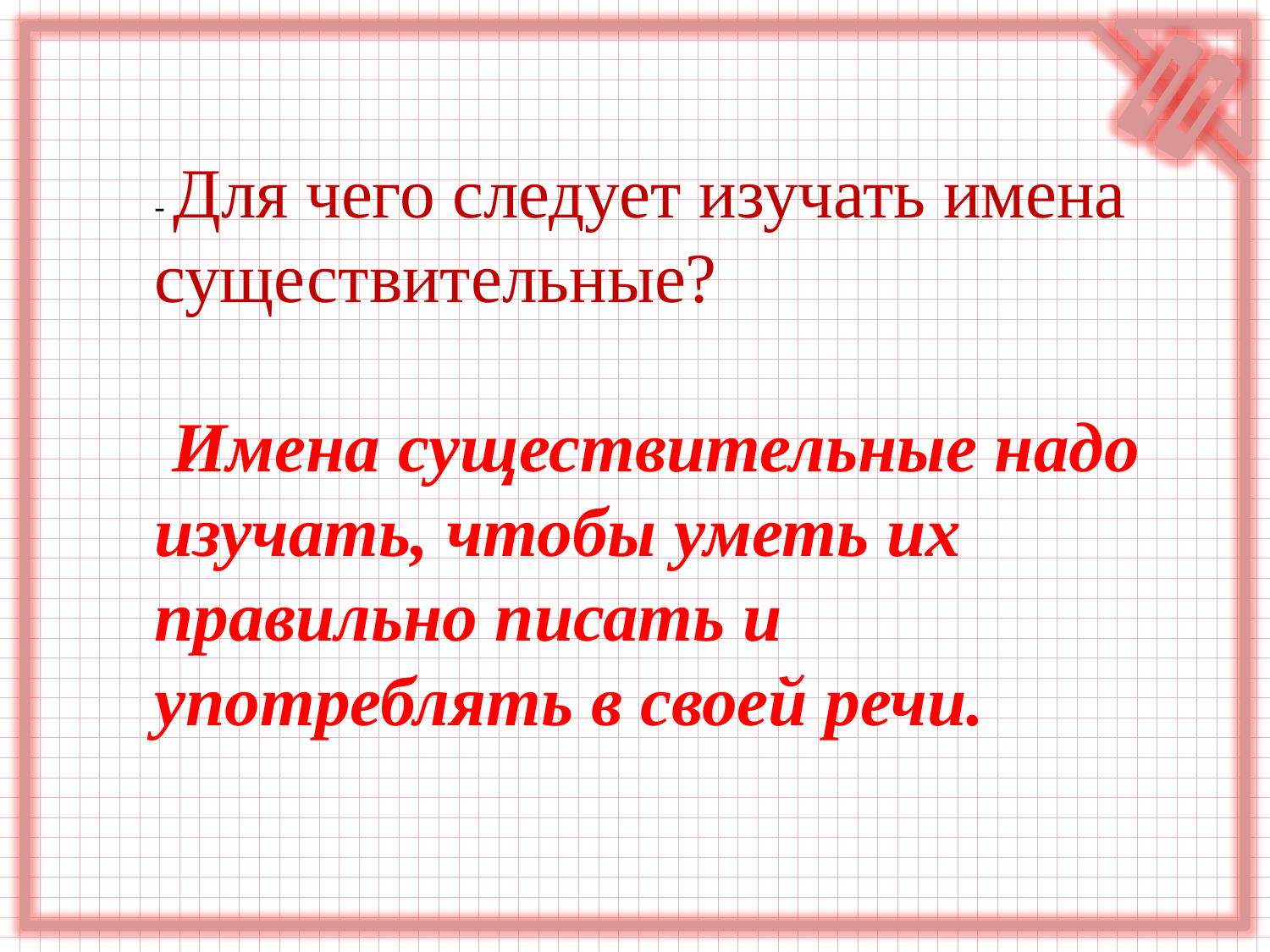

- Для чего следует изучать имена существительные?

 Имена существительные надо изучать, чтобы уметь их правильно писать и употреблять в своей речи.